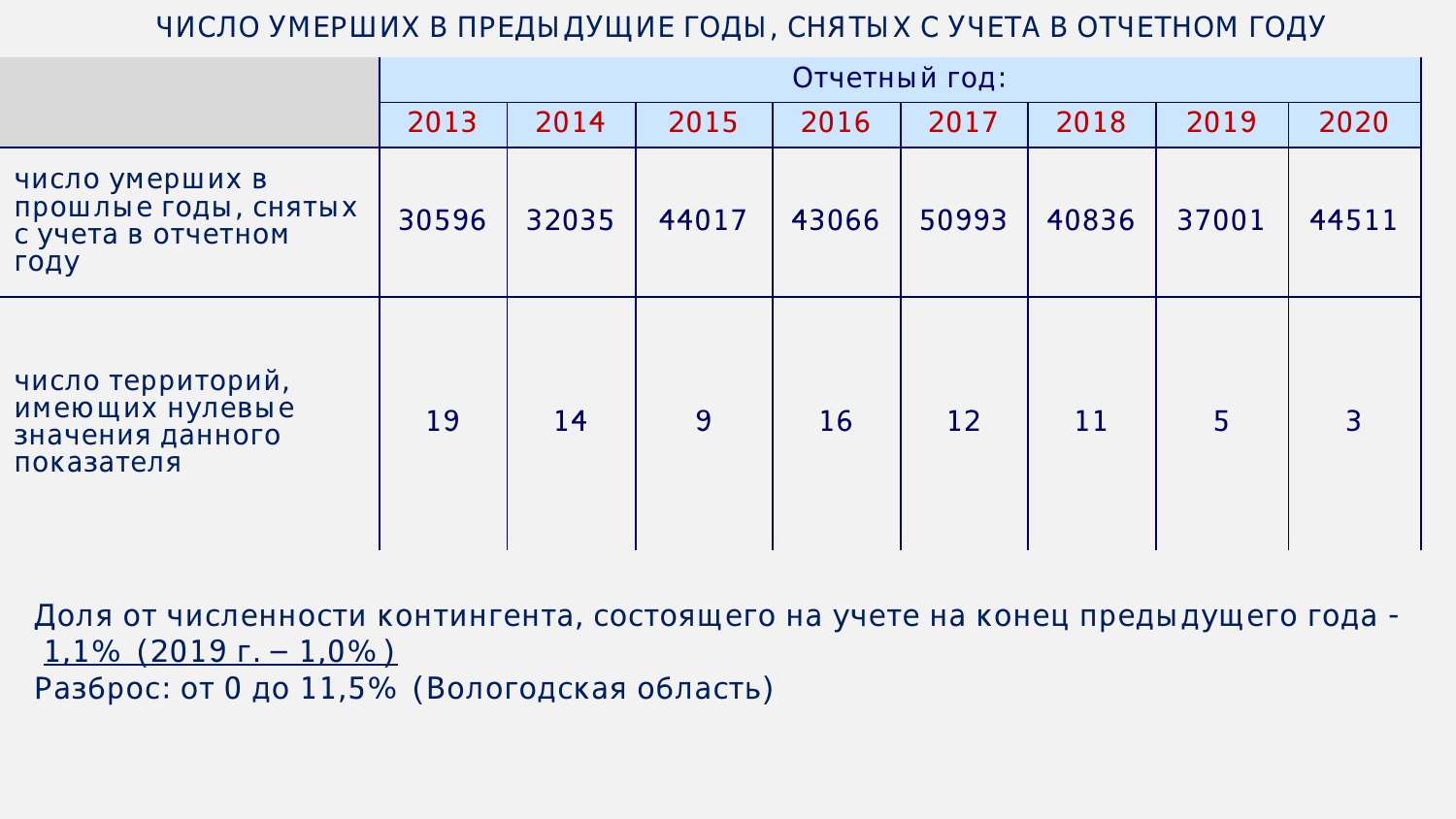

# ЧИСЛО УМЕРШИХ В ПРЕДЫДУЩИЕ ГОДЫ, СНЯТЫХ С УЧЕТА В ОТЧЕТНОМ ГОДУ
|  | Отчетный год: |  |  |  |  |  |  |  |
| --- | --- | --- | --- | --- | --- | --- | --- | --- |
|  | 2013 | 2014 | 2015 | 2016 | 2017 | 2018 | 2019 | 2020 |
| число умерших в прошлые годы, снятых с учета в отчетном году | 30596 | 32035 | 44017 | 43066 | 50993 | 40836 | 37001 | 44511 |
| число территорий, имеющих нулевые значения данного показателя | 19 | 14 | 9 | 16 | 12 | 11 | 5 | 3 |
Доля от численности контингента, состоящего на учете на конец предыдущего года -   1,1% (2019 г. – 1,0%)
Разброс: от 0 до 11,5% (Вологодская область)